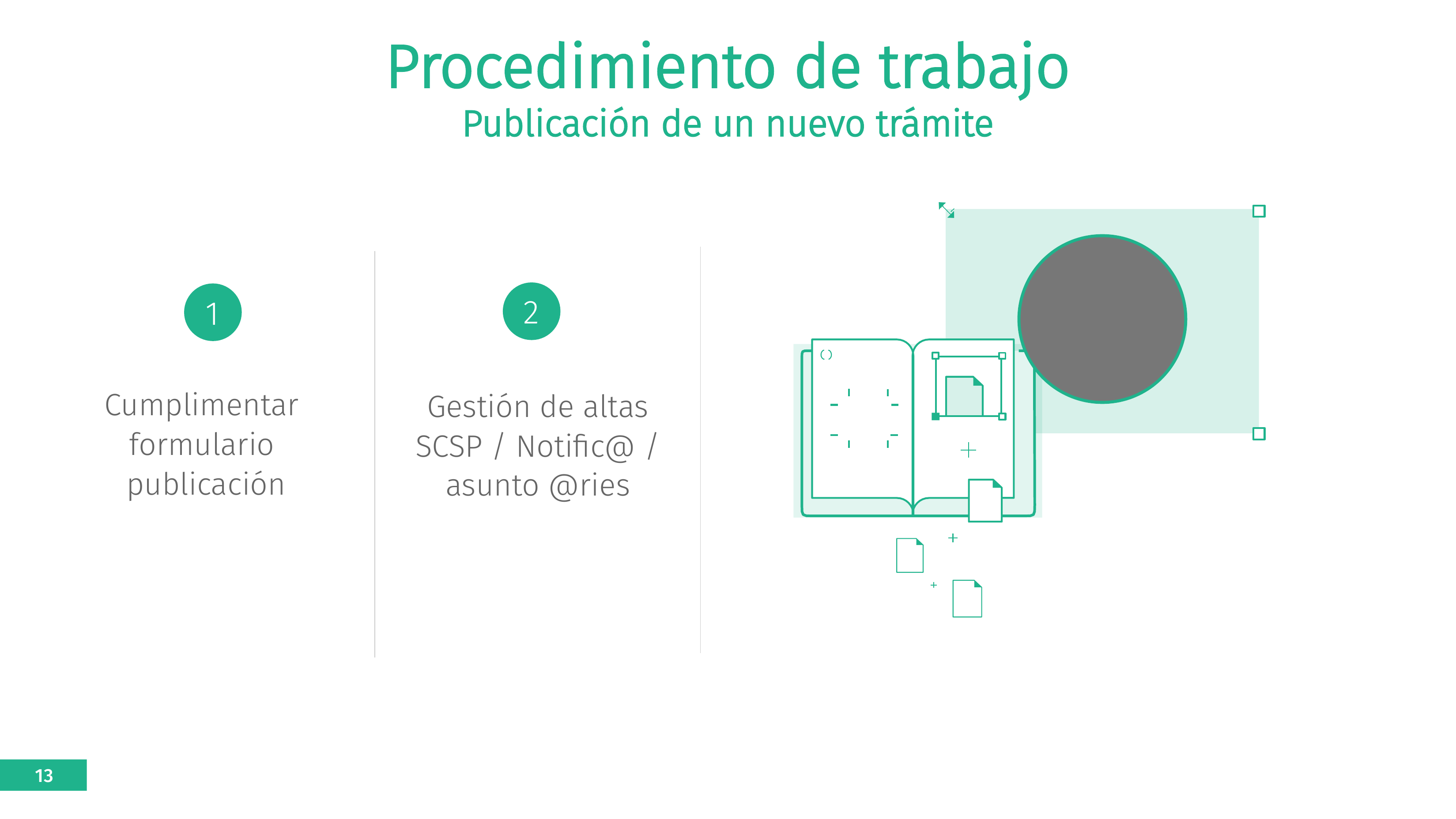

Procedimiento de trabajo
Publicación de un nuevo trámite

2
1
Cumplimentar
formulario
publicación
Gestión de altas
SCSP / Notific@ / asunto @ries

13